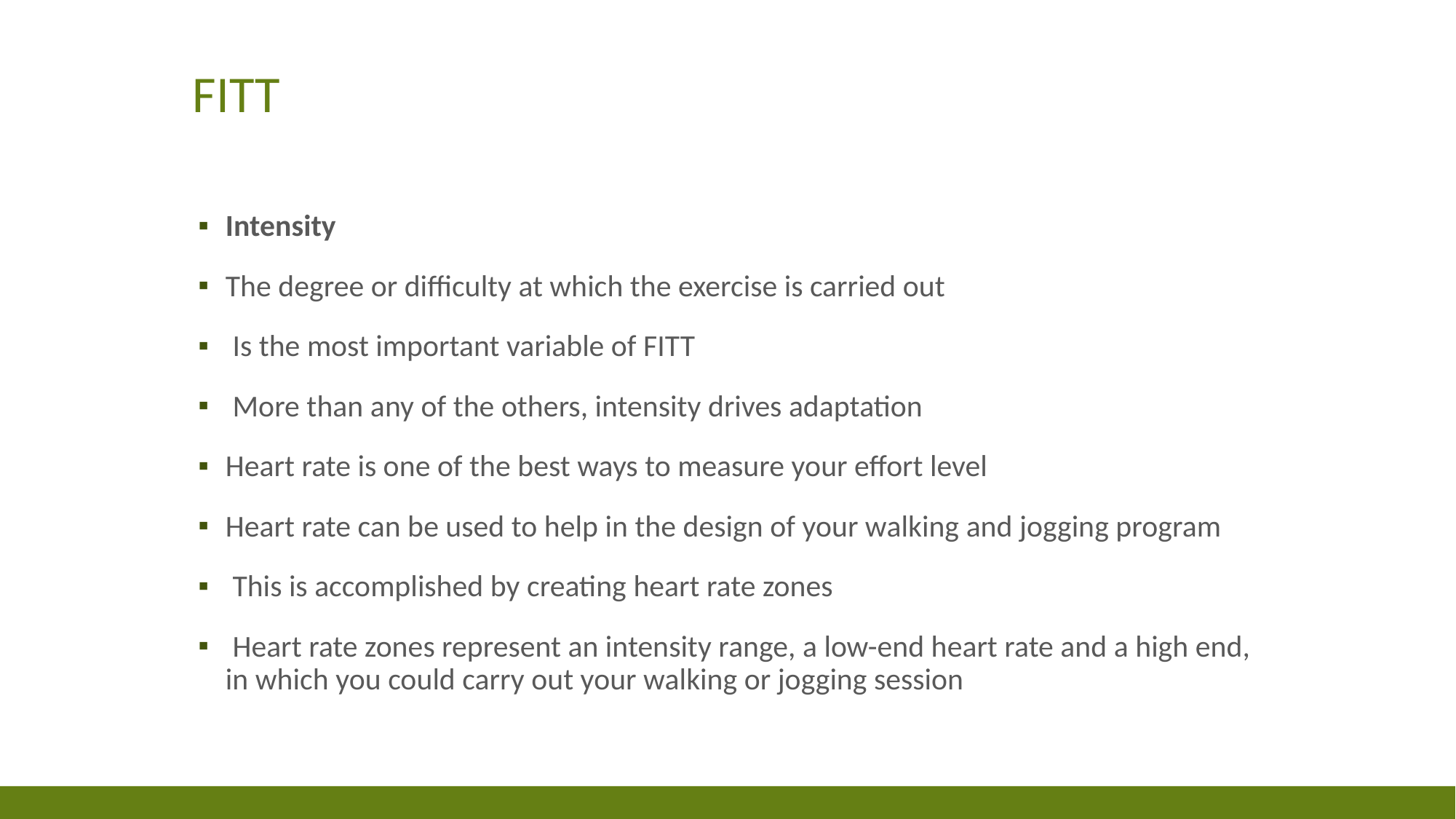

# FITT
Intensity
The degree or difficulty at which the exercise is carried out
 Is the most important variable of FITT
 More than any of the others, intensity drives adaptation
Heart rate is one of the best ways to measure your effort level
Heart rate can be used to help in the design of your walking and jogging program
 This is accomplished by creating heart rate zones
 Heart rate zones represent an intensity range, a low-end heart rate and a high end, in which you could carry out your walking or jogging session